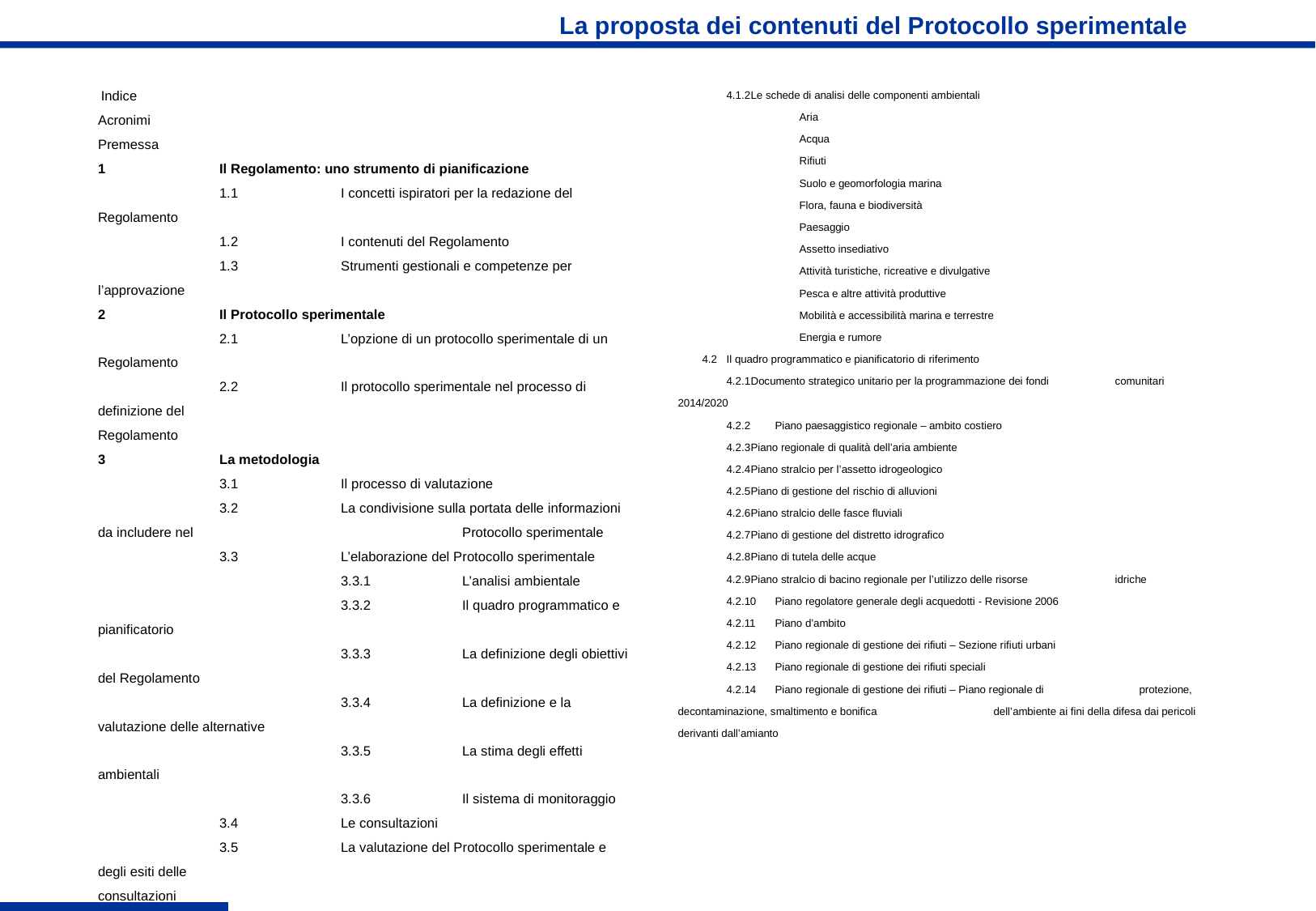

# La proposta dei contenuti del Protocollo sperimentale
 Indice
Acronimi
Premessa
1	Il Regolamento: uno strumento di pianificazione
	1.1	I concetti ispiratori per la redazione del Regolamento
	1.2	I contenuti del Regolamento
	1.3	Strumenti gestionali e competenze per l’approvazione
2	Il Protocollo sperimentale
	2.1	L’opzione di un protocollo sperimentale di un Regolamento
	2.2	Il protocollo sperimentale nel processo di definizione del 				Regolamento
3	La metodologia
	3.1	Il processo di valutazione
	3.2	La condivisione sulla portata delle informazioni da includere nel 			Protocollo sperimentale
	3.3	L’elaborazione del Protocollo sperimentale
		3.3.1	L’analisi ambientale
		3.3.2	Il quadro programmatico e pianificatorio
		3.3.3	La definizione degli obiettivi del Regolamento
		3.3.4	La definizione e la valutazione delle alternative
		3.3.5	La stima degli effetti ambientali
		3.3.6	Il sistema di monitoraggio
	3.4	Le consultazioni
	3.5	La valutazione del Protocollo sperimentale e degli esiti delle 				consultazioni
	3.6	L’informazione sulla decisione
	3.7	Il monitoraggio
4	La redazione del Protocollo sperimentale
	4.1	L’analisi ambientale
		4.1.1	Esempio di scheda di analisi della componente ambientale K

		4.1.2	Le schede di analisi delle componenti ambientali
	Aria
	Acqua
	Rifiuti
	Suolo e geomorfologia marina
	Flora, fauna e biodiversità
	Paesaggio
	Assetto insediativo
	Attività turistiche, ricreative e divulgative
	Pesca e altre attività produttive
	Mobilità e accessibilità marina e terrestre
	Energia e rumore
	4.2	Il quadro programmatico e pianificatorio di riferimento
		4.2.1	Documento strategico unitario per la programmazione dei fondi 			comunitari 2014/2020
		4.2.2 	Piano paesaggistico regionale – ambito costiero
		4.2.3	Piano regionale di qualità dell’aria ambiente
		4.2.4	Piano stralcio per l’assetto idrogeologico
		4.2.5	Piano di gestione del rischio di alluvioni
		4.2.6	Piano stralcio delle fasce fluviali
		4.2.7	Piano di gestione del distretto idrografico
		4.2.8	Piano di tutela delle acque
		4.2.9	Piano stralcio di bacino regionale per l’utilizzo delle risorse 				idriche
		4.2.10	Piano regolatore generale degli acquedotti - Revisione 2006
		4.2.11	Piano d’ambito
		4.2.12	Piano regionale di gestione dei rifiuti – Sezione rifiuti urbani
		4.2.13	Piano regionale di gestione dei rifiuti speciali
		4.2.14	Piano regionale di gestione dei rifiuti – Piano regionale di 				protezione, decontaminazione, smaltimento e bonifica 					dell’ambiente ai fini della difesa dai pericoli derivanti dall’amianto